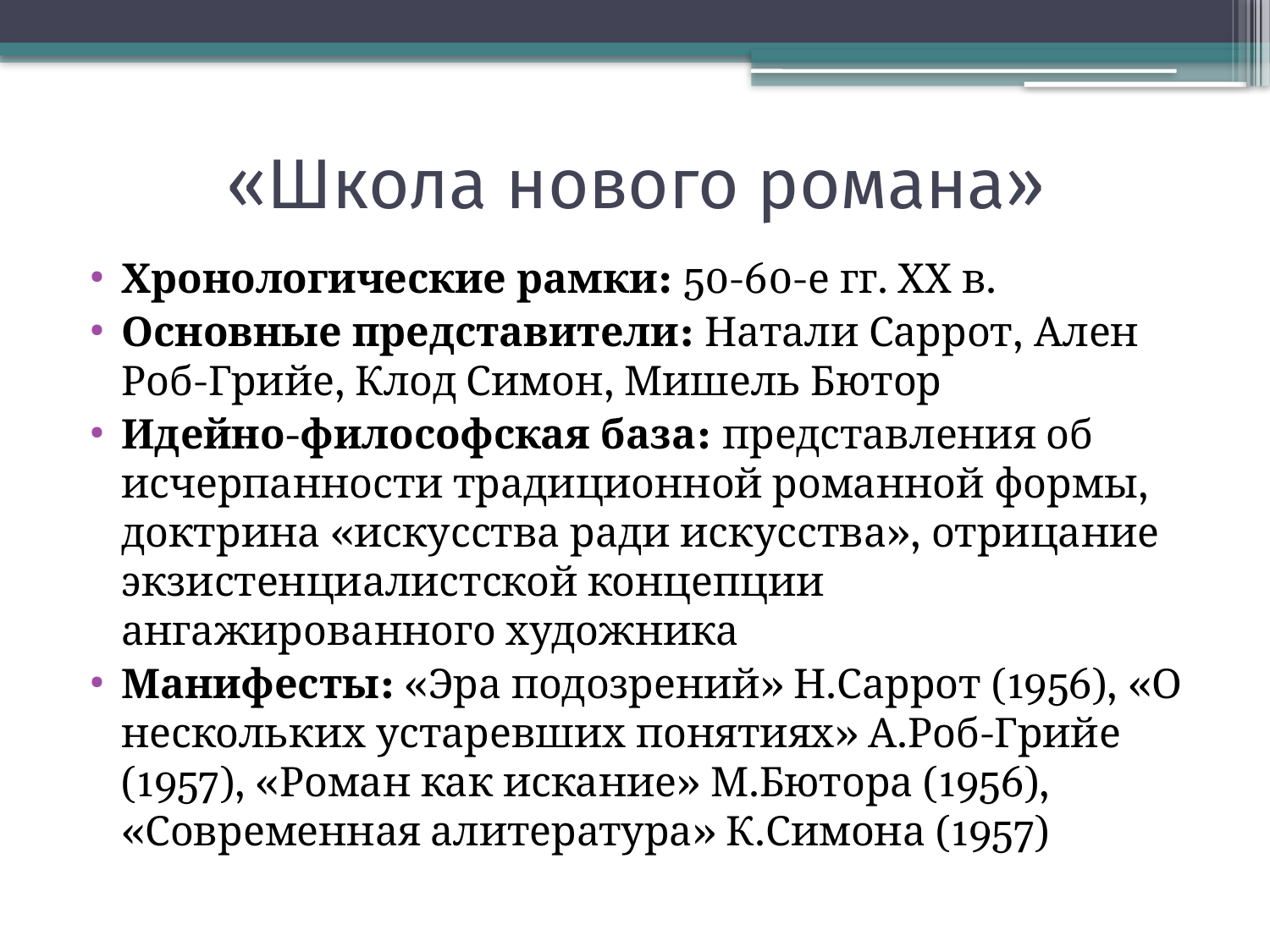

# «Школа нового романа»
Хронологические рамки: 50-60-е гг. ХХ в.
Основные представители: Натали Саррот, Ален Роб-Грийе, Клод Симон, Мишель Бютор
Идейно-философская база: представления об исчерпанности традиционной романной формы, доктрина «искусства ради искусства», отрицание экзистенциалистской концепции ангажированного художника
Манифесты: «Эра подозрений» Н.Саррот (1956), «О нескольких устаревших понятиях» А.Роб-Грийе (1957), «Роман как искание» М.Бютора (1956), «Современная алитература» К.Симона (1957)